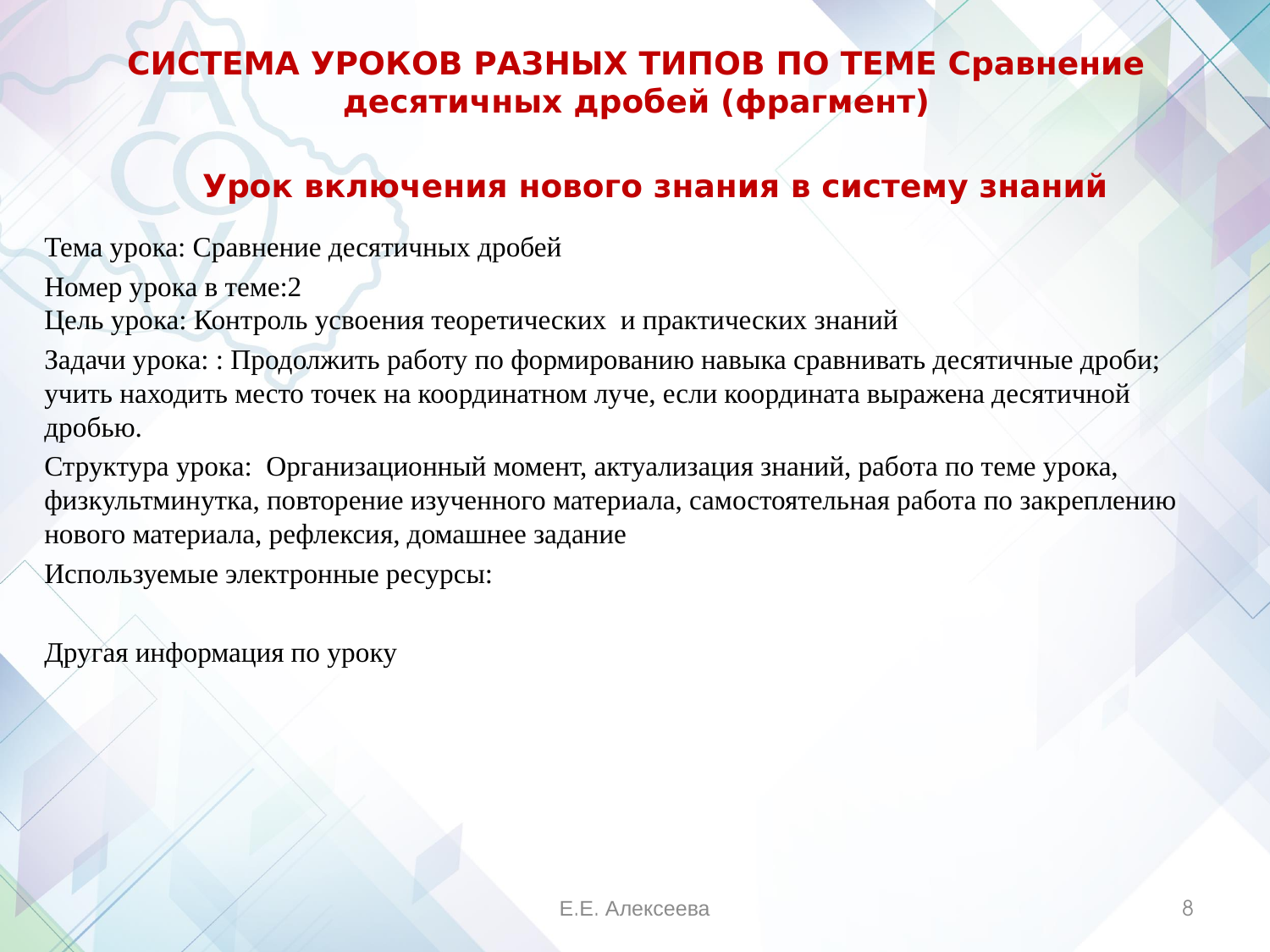

# СИСТЕМА УРОКОВ РАЗНЫХ ТИПОВ ПО ТЕМЕ Сравнение десятичных дробей (фрагмент)
Урок включения нового знания в систему знаний
Тема урока: Сравнение десятичных дробей
Номер урока в теме:2
Цель урока: Контроль усвоения теоретических  и практических знаний
Задачи урока: : Продолжить работу по формированию навыка сравнивать десятичные дроби; учить находить место точек на координатном луче, если координата выражена десятичной дробью.
Структура урока:  Организационный момент, актуализация знаний, работа по теме урока, физкультминутка, повторение изученного материала, самостоятельная работа по закреплению нового материала, рефлексия, домашнее задание
Используемые электронные ресурсы:

Другая информация по уроку
Е.Е. Алексеева
8